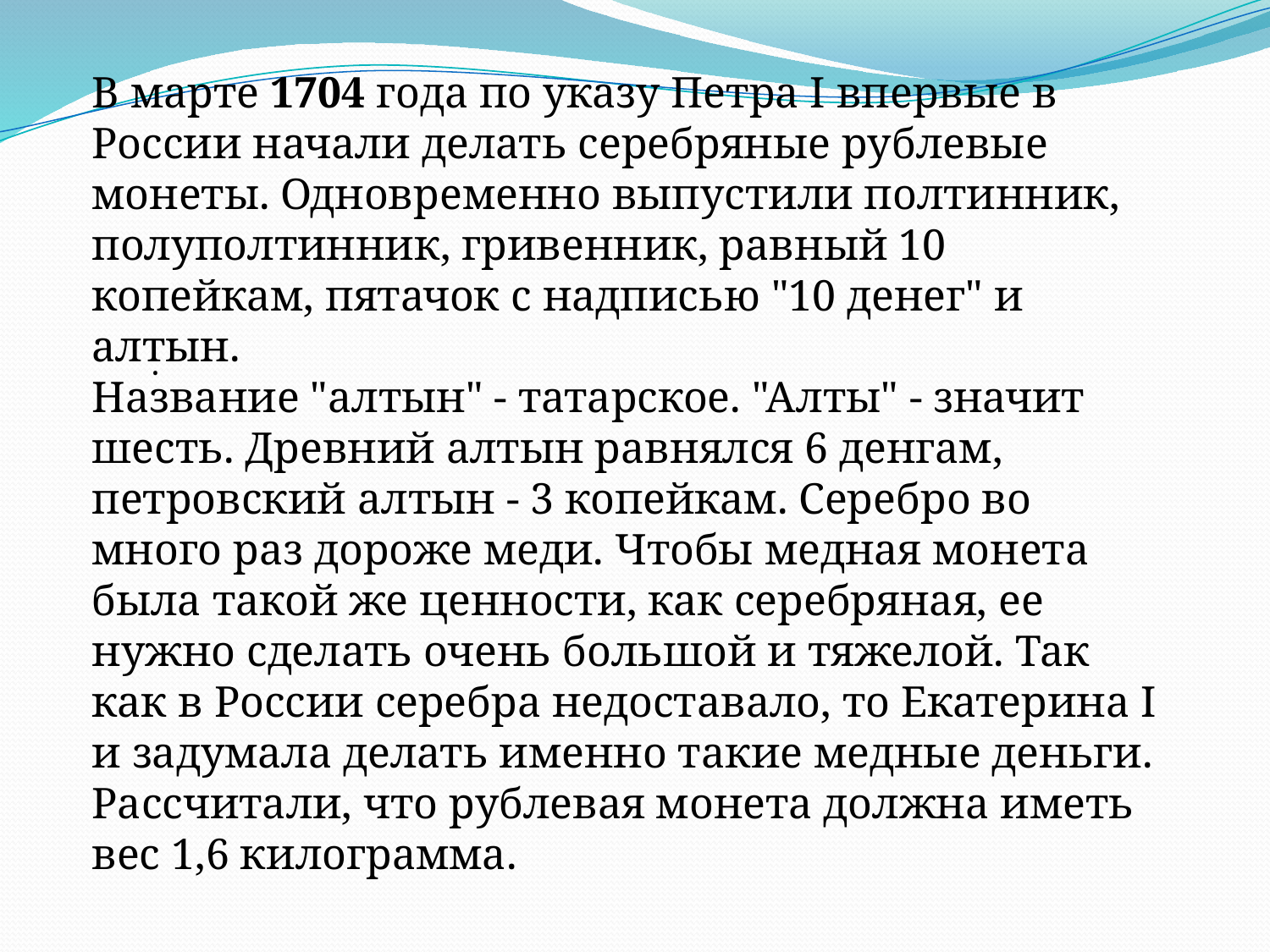

В марте 1704 года по указу Петра I впервые в России начали делать серебряные рублевые монеты. Одновременно выпустили полтинник, полуполтинник, гривенник, равный 10 копейкам, пятачок с надписью "10 денег" и алтын.
Название "алтын" - татарское. "Алты" - значит шесть. Древний алтын равнялся 6 денгам, петровский алтын - 3 копейкам. Серебро во много раз дороже меди. Чтобы медная монета была такой же ценности, как серебряная, ее нужно сделать очень большой и тяжелой. Так как в России серебра недоставало, то Екатерина I и задумала делать именно такие медные деньги. Рассчитали, что рублевая монета должна иметь вес 1,6 килограмма.
.